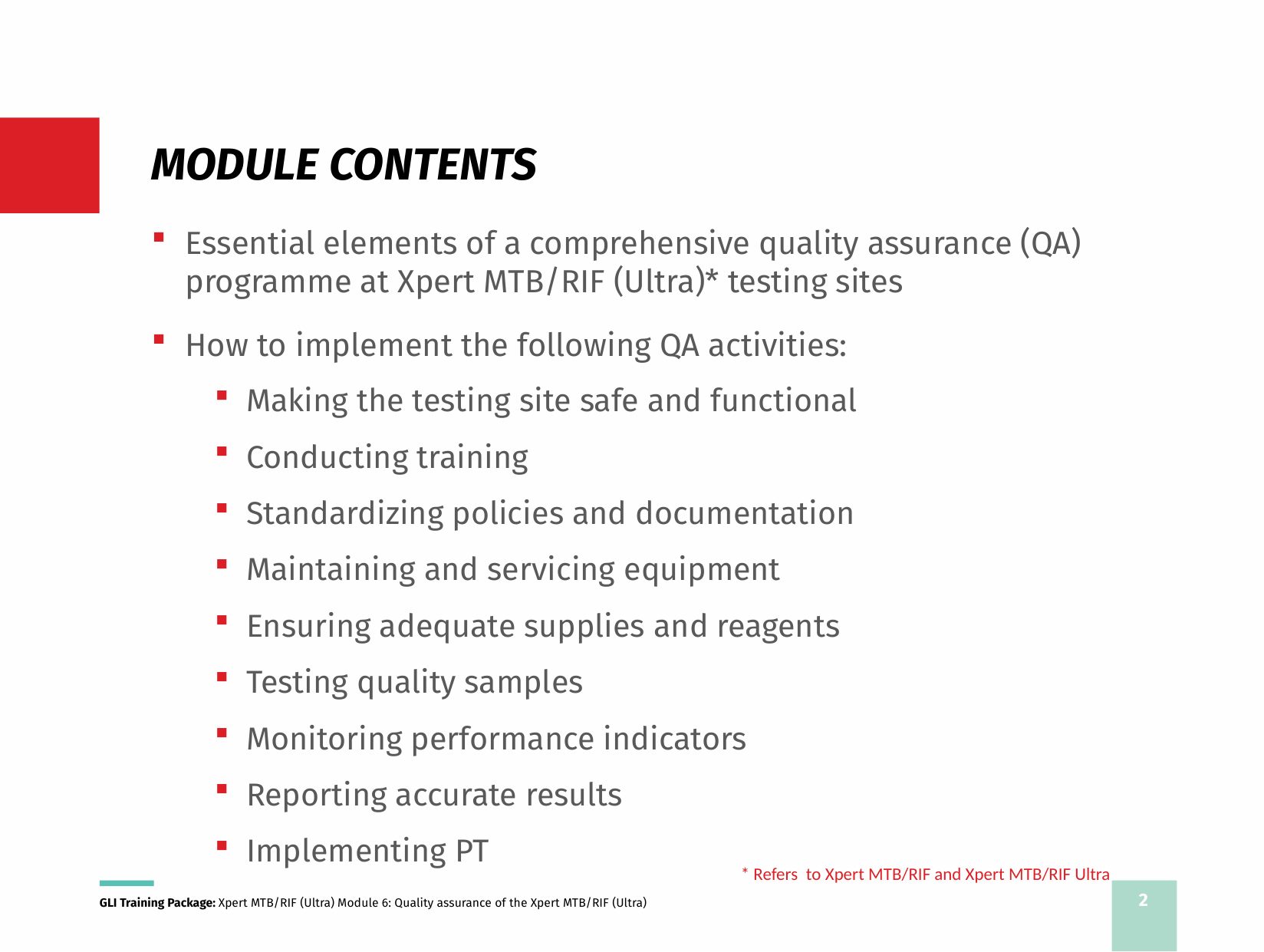

# MODULE CONTENTS
Essential elements of a comprehensive quality assurance (QA) programme at Xpert MTB/RIF (Ultra)* testing sites
How to implement the following QA activities:
Making the testing site safe and functional
Conducting training
Standardizing policies and documentation
Maintaining and servicing equipment
Ensuring adequate supplies and reagents
Testing quality samples
Monitoring performance indicators
Reporting accurate results
Implementing PT

* Refers  to Xpert MTB/RIF and Xpert MTB/RIF Ultra